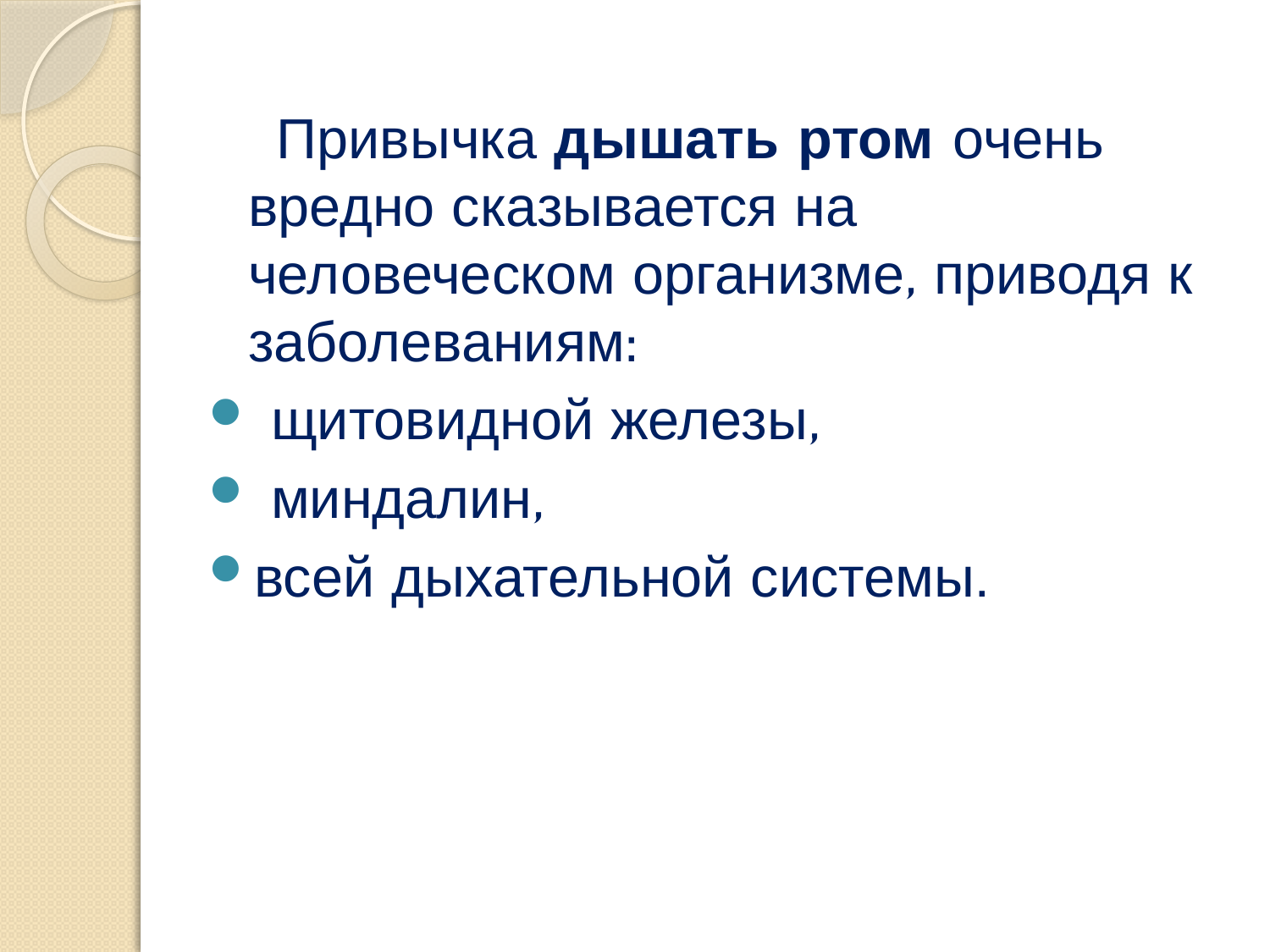

Привычка дышать ртом очень вредно сказывается на человеческом организме, приводя к заболеваниям:
 щитовидной железы,
 миндалин,
всей дыхательной системы.